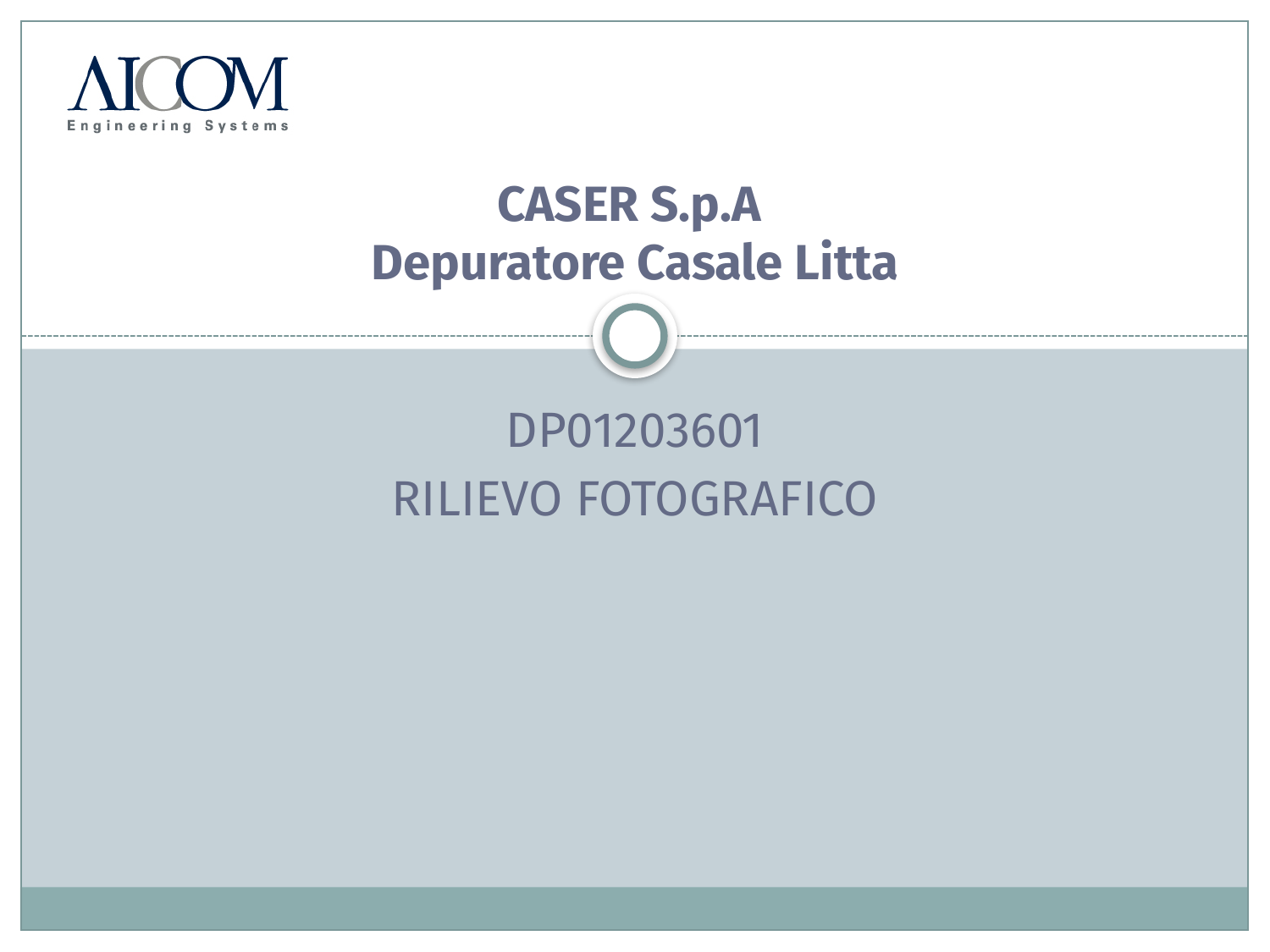

# CASER S.p.A Depuratore Casale Litta
DP01203601
Rilievo fotografico